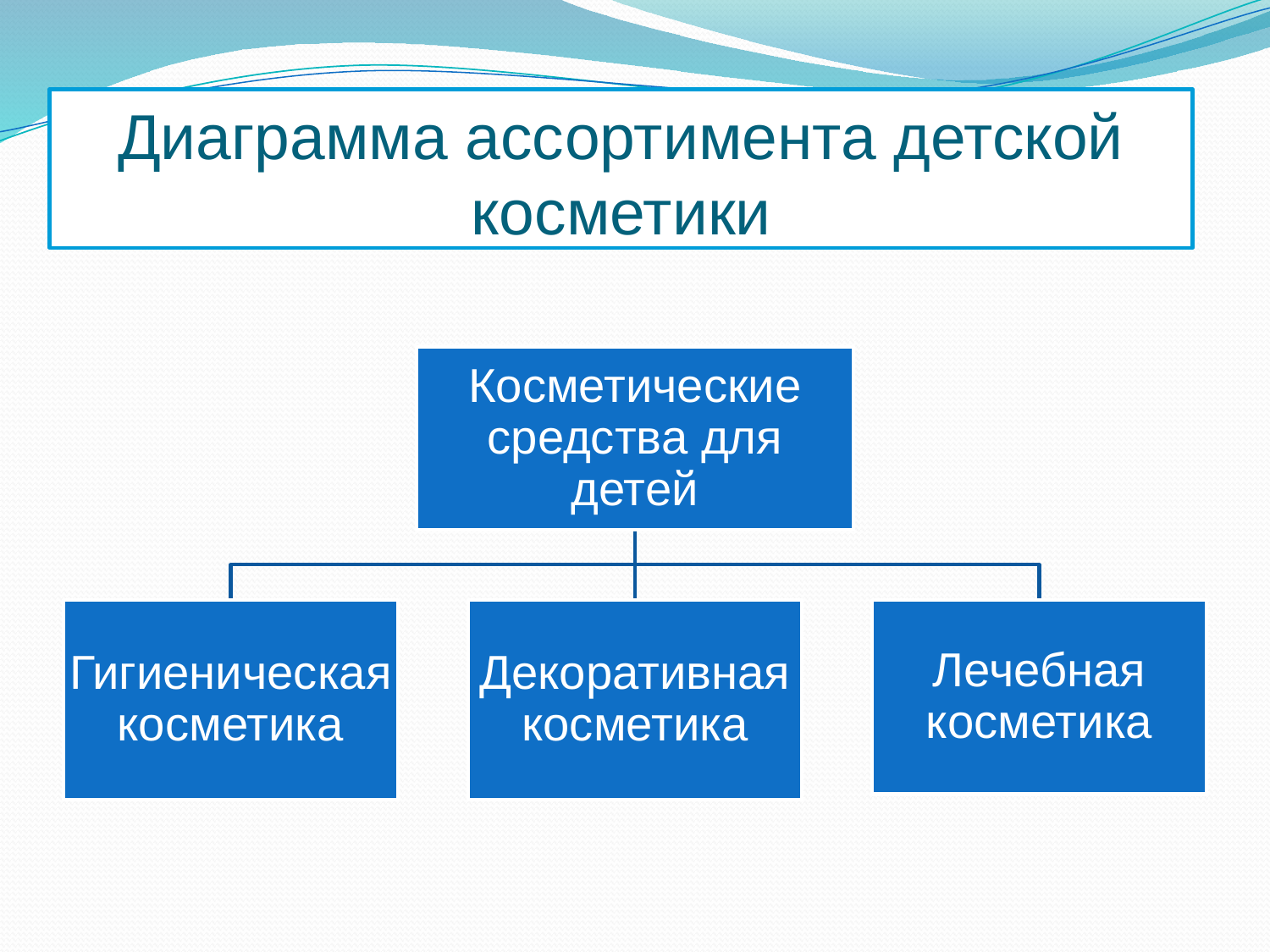

# Диаграмма ассортимента детской косметики
Косметические средства для детей
Гигиеническая косметика
Декоративная косметика
Лечебная косметика